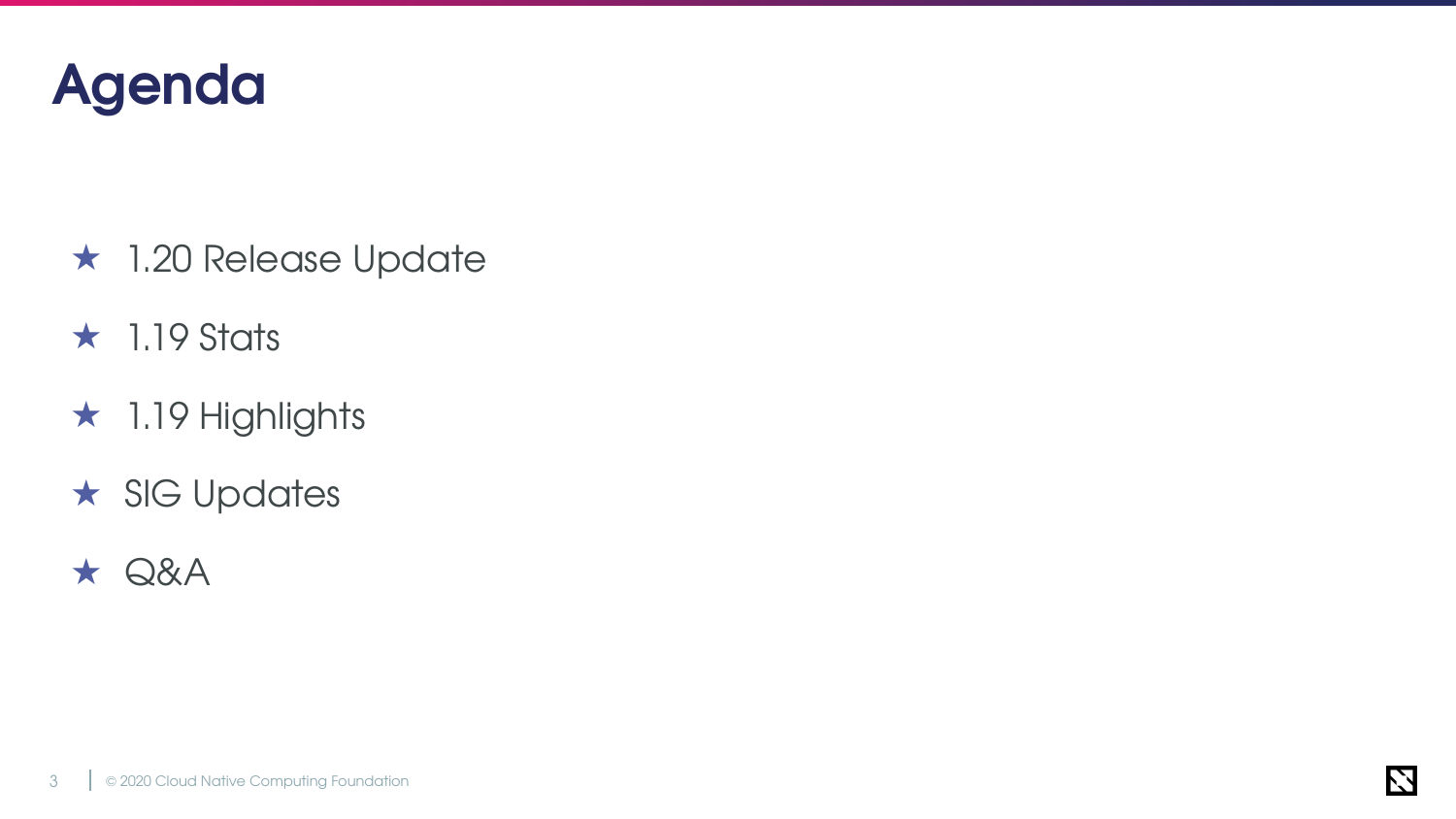

# Agenda

1.20 Release Update
1.19 Stats
1.19 Highlights
SIG Updates
Q&A